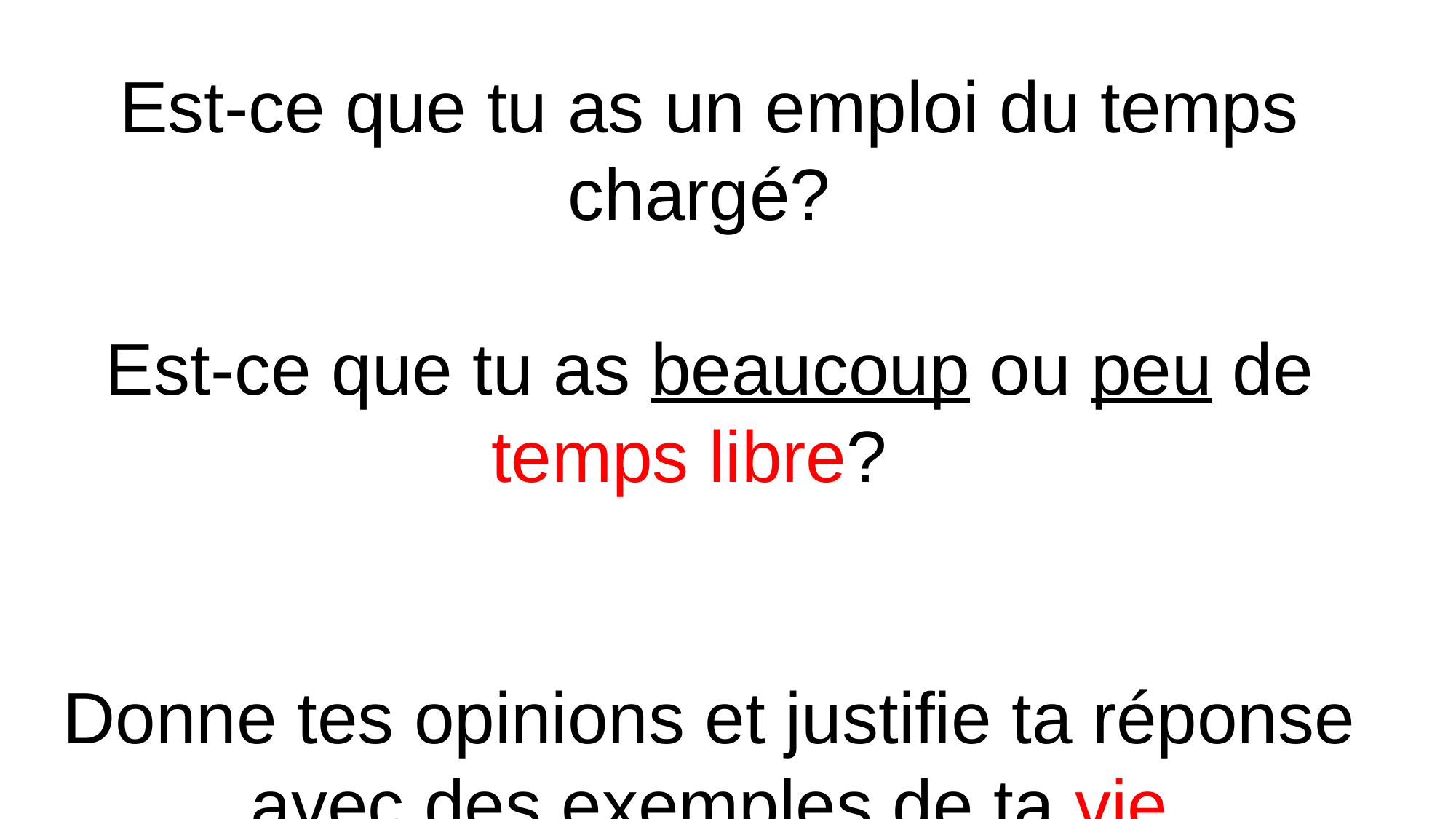

Est-ce que tu as un emploi du temps chargé?

Est-ce que tu as beaucoup ou peu de temps libre?

Donne tes opinions et justifie ta réponse avec des exemples de ta vie quotidienne.